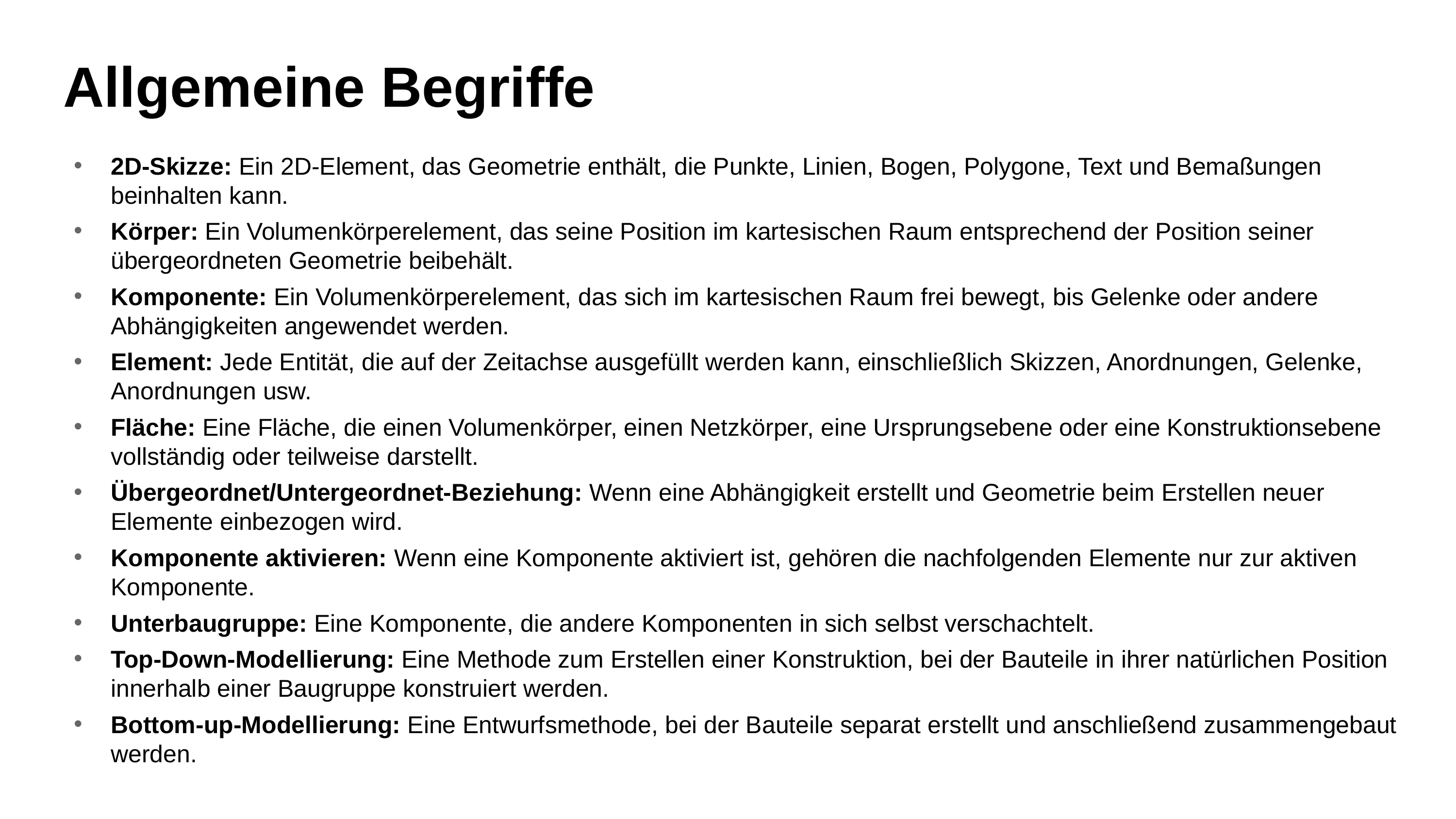

# Allgemeine Begriffe
2D-Skizze: Ein 2D-Element, das Geometrie enthält, die Punkte, Linien, Bogen, Polygone, Text und Bemaßungen beinhalten kann.
Körper: Ein Volumenkörperelement, das seine Position im kartesischen Raum entsprechend der Position seiner übergeordneten Geometrie beibehält.
Komponente: Ein Volumenkörperelement, das sich im kartesischen Raum frei bewegt, bis Gelenke oder andere Abhängigkeiten angewendet werden.
Element: Jede Entität, die auf der Zeitachse ausgefüllt werden kann, einschließlich Skizzen, Anordnungen, Gelenke, Anordnungen usw.
Fläche: Eine Fläche, die einen Volumenkörper, einen Netzkörper, eine Ursprungsebene oder eine Konstruktionsebene vollständig oder teilweise darstellt.
Übergeordnet/Untergeordnet-Beziehung: Wenn eine Abhängigkeit erstellt und Geometrie beim Erstellen neuer Elemente einbezogen wird.
Komponente aktivieren: Wenn eine Komponente aktiviert ist, gehören die nachfolgenden Elemente nur zur aktiven Komponente.
Unterbaugruppe: Eine Komponente, die andere Komponenten in sich selbst verschachtelt.
Top-Down-Modellierung: Eine Methode zum Erstellen einer Konstruktion, bei der Bauteile in ihrer natürlichen Position innerhalb einer Baugruppe konstruiert werden.
Bottom-up-Modellierung: Eine Entwurfsmethode, bei der Bauteile separat erstellt und anschließend zusammengebaut werden.